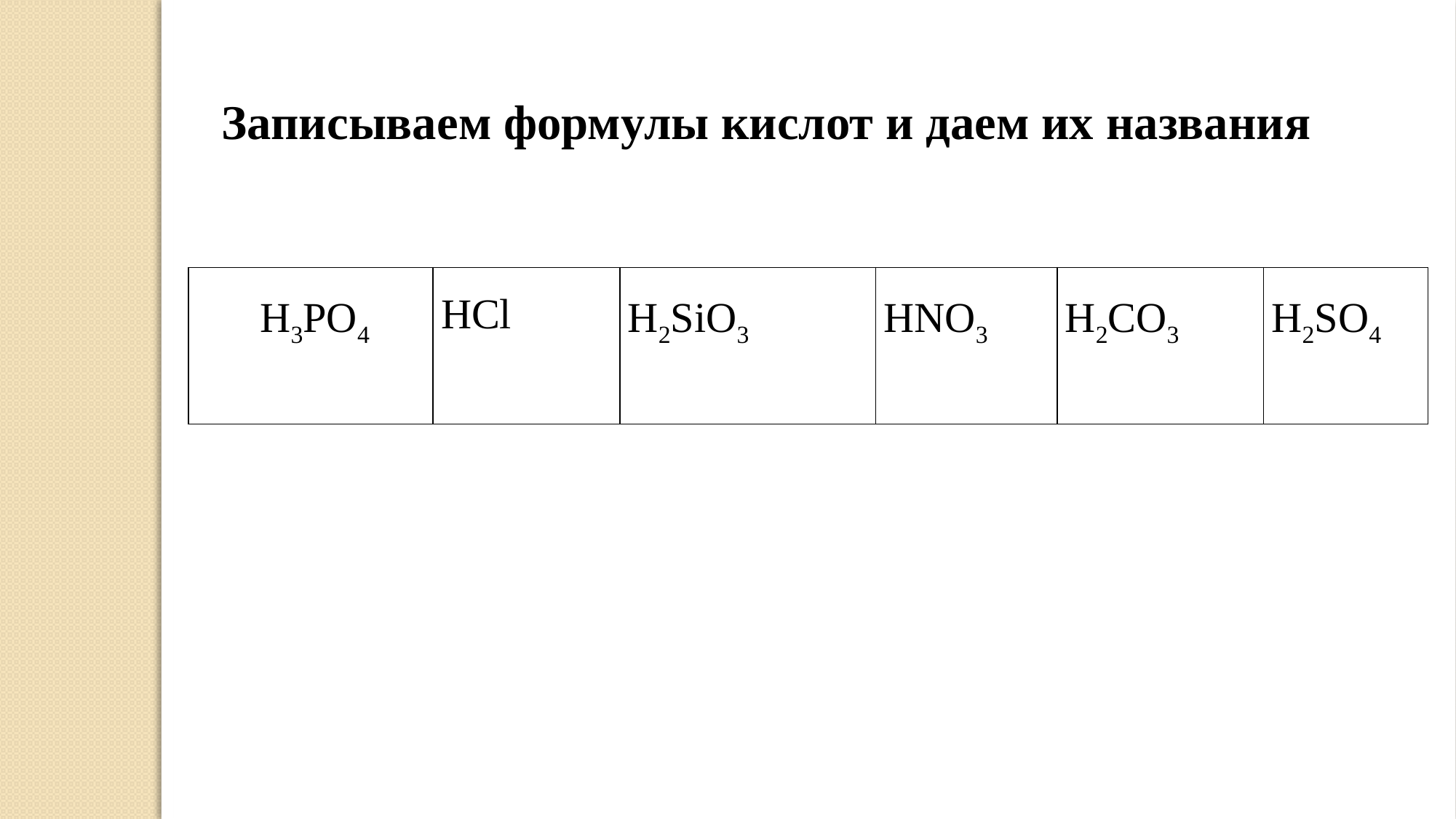

Записываем формулы кислот и даем их названия
| H3PO4 | HCl | H2SiO3 | HNO3 | H2CO3 | H2SO4 |
| --- | --- | --- | --- | --- | --- |